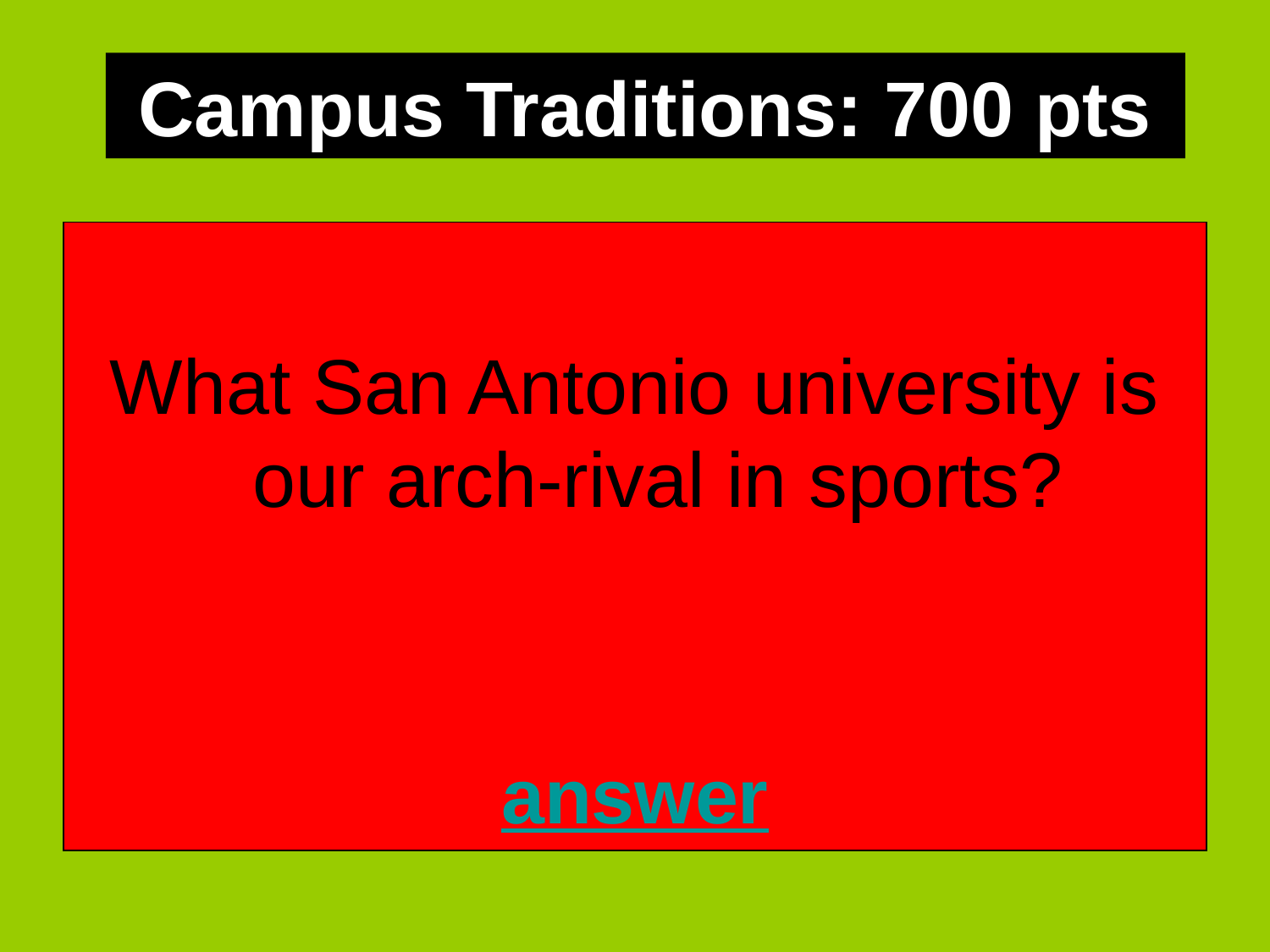

Campus Traditions: 700 pts

What San Antonio university is our arch-rival in sports?
answer